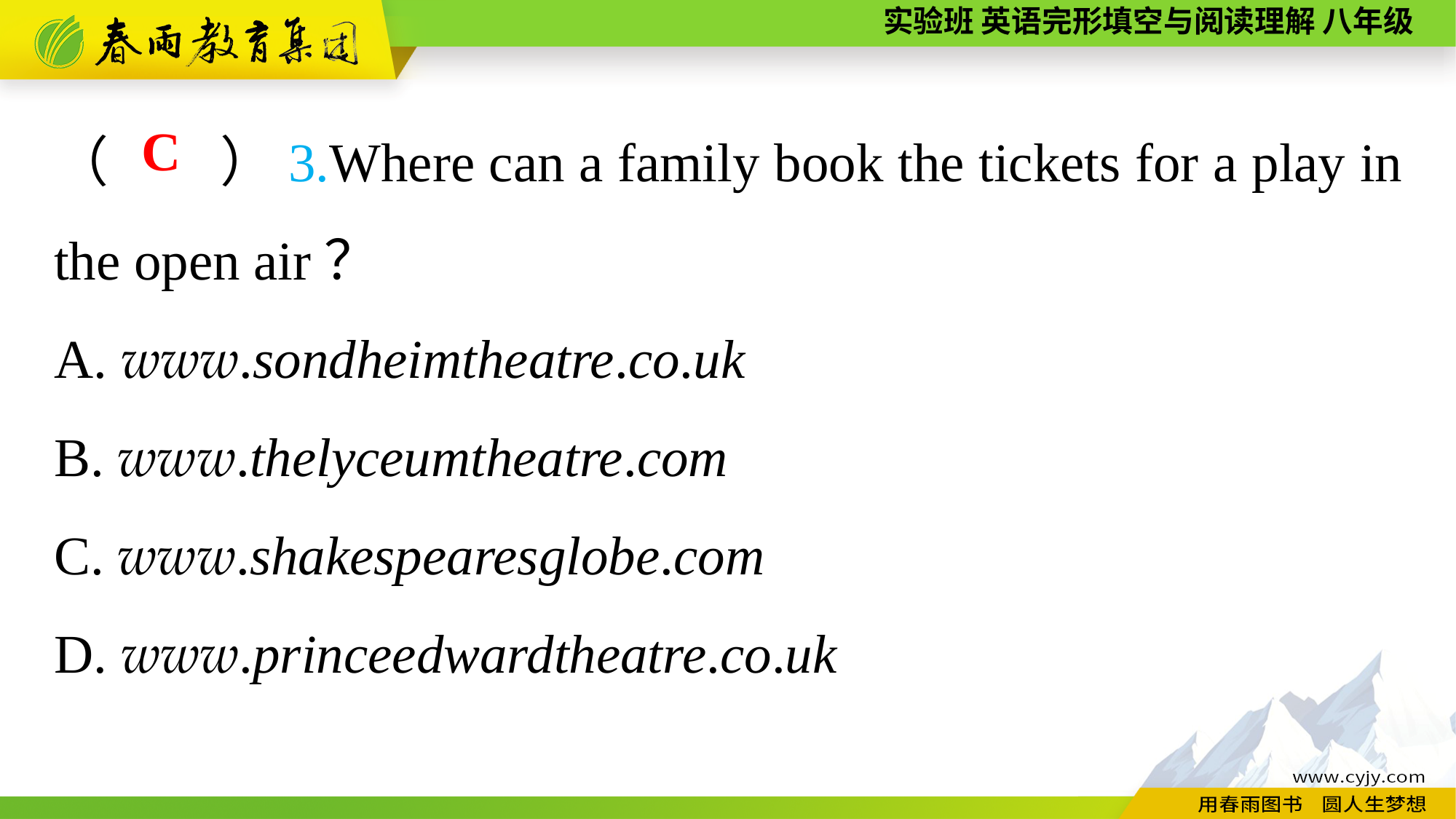

（　　）3.Where can a family book the tickets for a play in the open air？
A. www.sondheimtheatre.co.uk
B. www.thelyceumtheatre.com
C. www.shakespearesglobe.com
D. www.princeedwardtheatre.co.uk
C